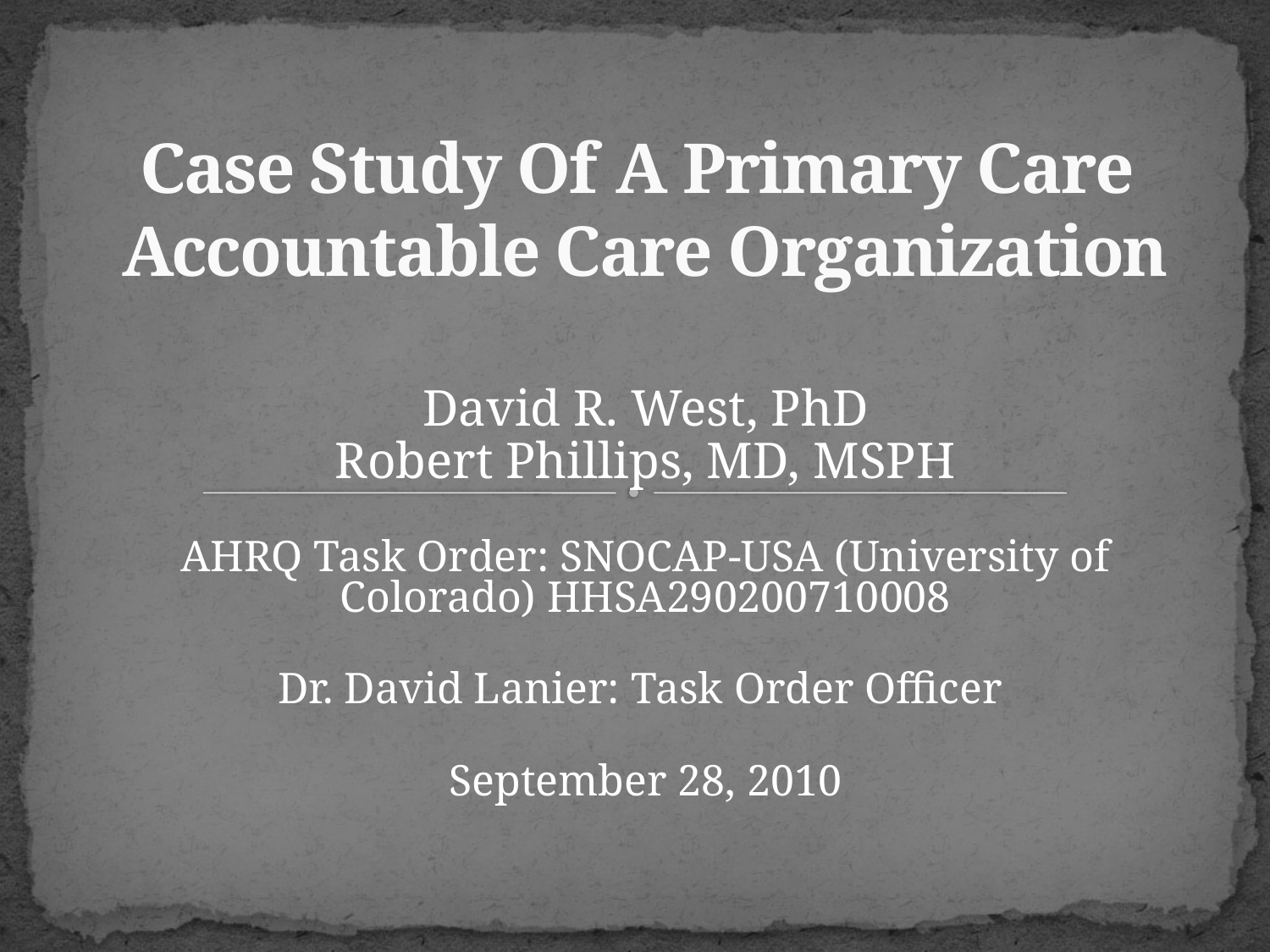

# Case Study Of A Primary Care Accountable Care Organization

David R. West, PhD
Robert Phillips, MD, MSPH

AHRQ Task Order: SNOCAP-USA (University of Colorado) HHSA290200710008

Dr. David Lanier: Task Order Officer

September 28, 2010